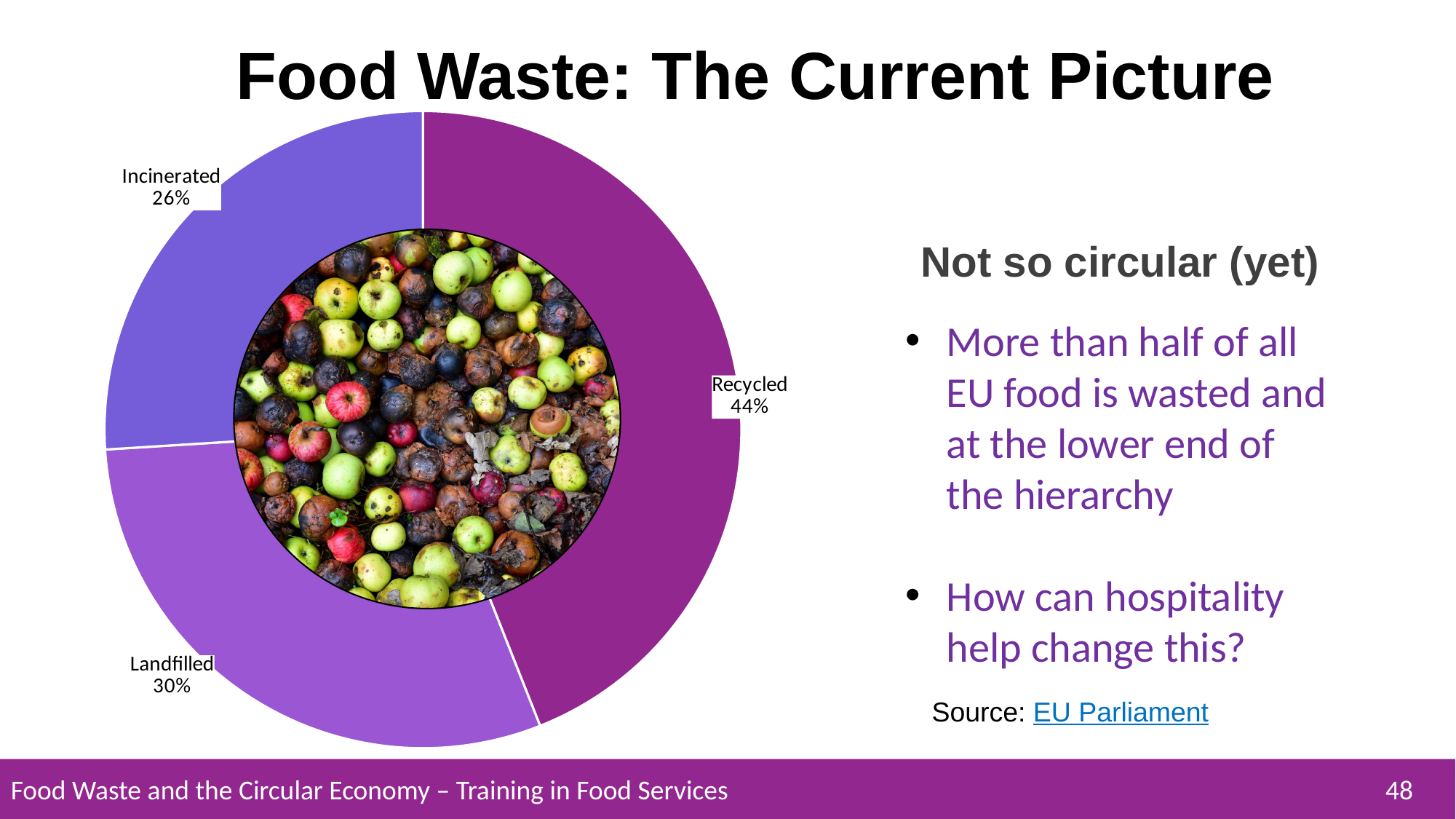

Food Waste: The Current Picture

### Chart

| Category | Column2 |
|---|---|
| Recycled | 44.0 |
| Landfilled | 30.0 |
| Incinerated | 26.0 |

Not so circular (yet)
More than half of all EU food is wasted and at the lower end of the hierarchy

How can hospitality help change this?
Source: EU Parliament